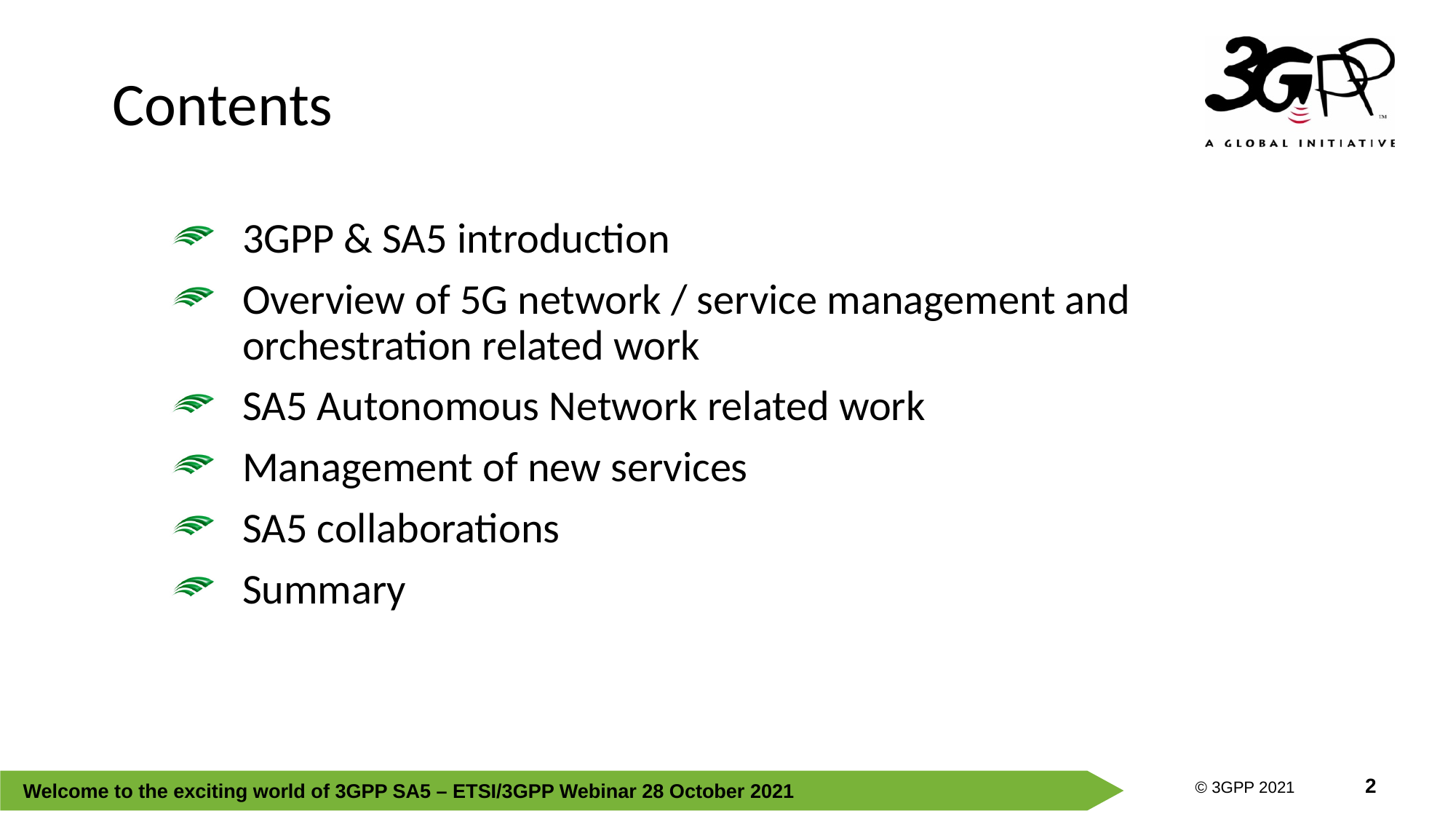

# Contents
3GPP & SA5 introduction
Overview of 5G network / service management and orchestration related work
SA5 Autonomous Network related work
Management of new services
SA5 collaborations
Summary